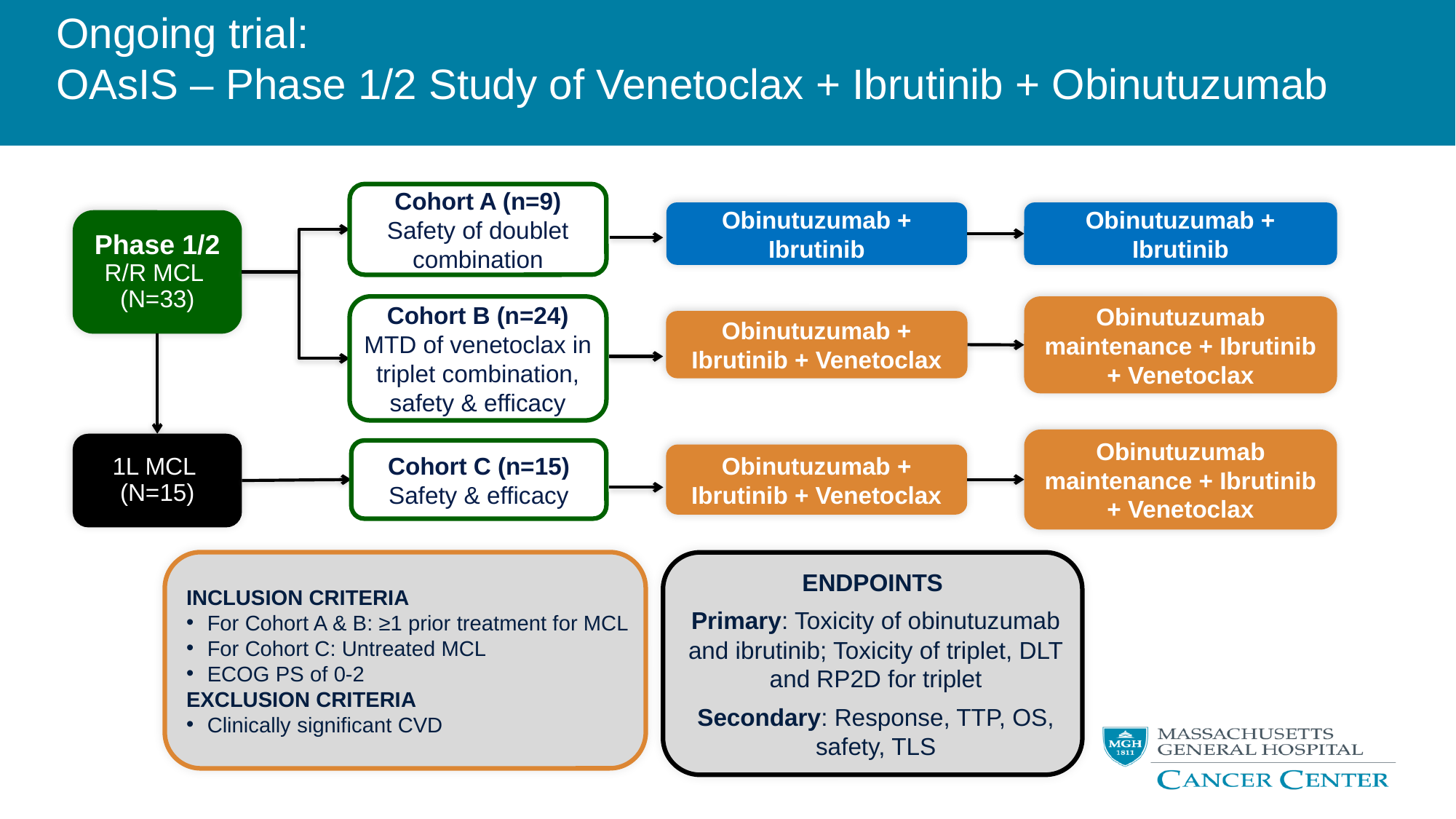

# Ongoing trial: OAsIS – Phase 1/2 Study of Venetoclax + Ibrutinib + Obinutuzumab
Cohort A (n=9)
Safety of doublet combination
Obinutuzumab + Ibrutinib
Obinutuzumab + Ibrutinib
Phase 1/2
R/R MCL
(N=33)
Cohort B (n=24)
MTD of venetoclax in triplet combination, safety & efficacy
Obinutuzumab maintenance + Ibrutinib + Venetoclax
Obinutuzumab + Ibrutinib + Venetoclax
Obinutuzumab maintenance + Ibrutinib + Venetoclax
1L MCL
(N=15)
Cohort C (n=15)
Safety & efficacy
Obinutuzumab + Ibrutinib + Venetoclax
INCLUSION CRITERIA
For Cohort A & B: ≥1 prior treatment for MCL
For Cohort C: Untreated MCL
ECOG PS of 0-2
EXCLUSION CRITERIA
Clinically significant CVD
ENDPOINTS
Primary: Toxicity of obinutuzumab and ibrutinib; Toxicity of triplet, DLT and RP2D for triplet
Secondary: Response, TTP, OS, safety, TLS